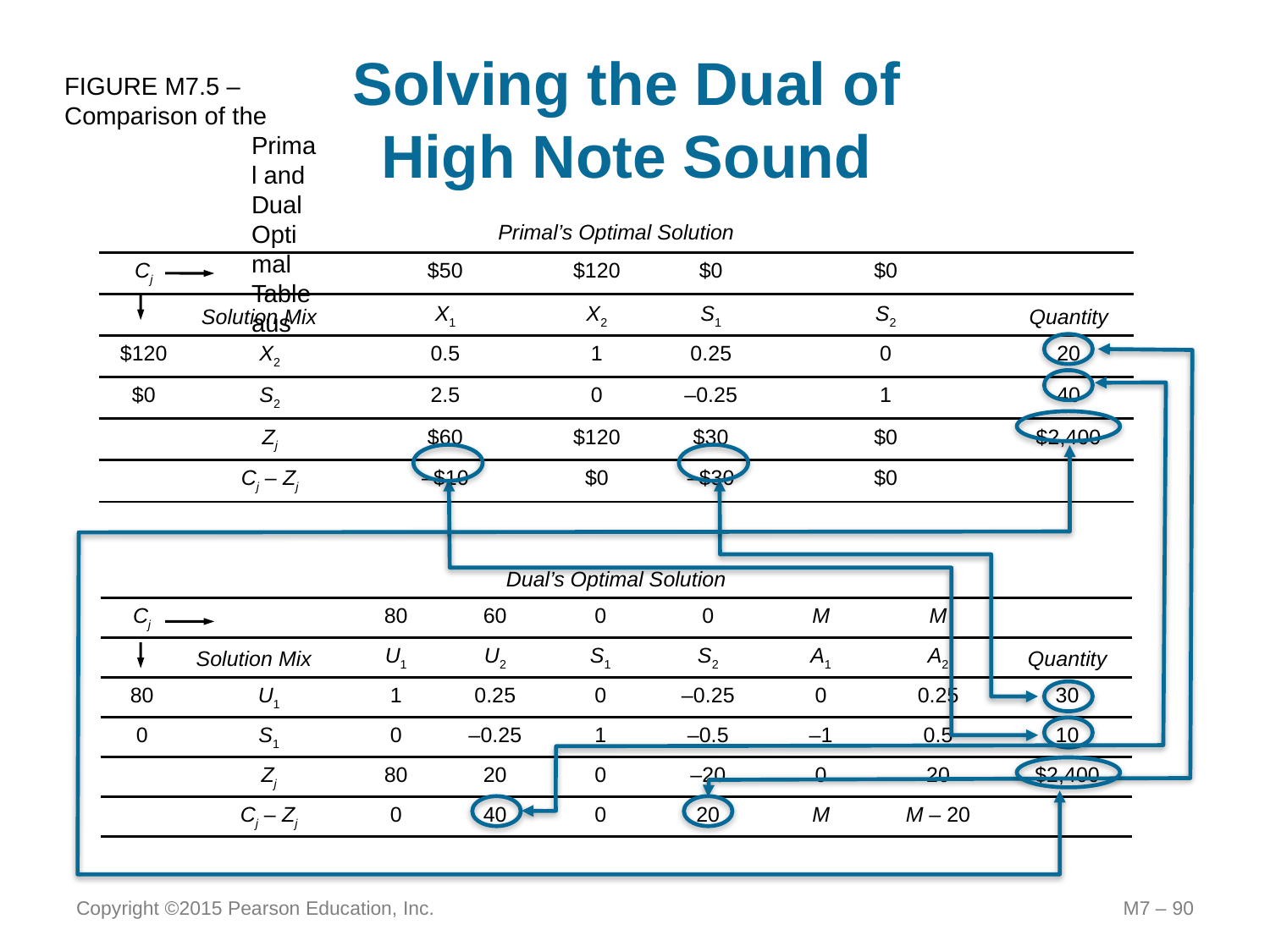

# Solving the Dual of High Note Sound
FIGURE M7.5 –
Comparison of the Primal and Dual Optimal Tableaus
| Primal’s Optimal Solution |  |  |  |  |  |  |
| --- | --- | --- | --- | --- | --- | --- |
| Cj |  | $50 | $120 | $0 | $0 |  |
|  | Solution Mix | X1 | X2 | S1 | S2 | Quantity |
| $120 | X2 | 0.5 | 1 | 0.25 | 0 | 20 |
| $0 | S2 | 2.5 | 0 | –0.25 | 1 | 40 |
|  | Zj | $60 | $120 | $30 | $0 | $2,400 |
|  | Cj – Zj | –$10 | $0 | –$30 | $0 |  |

| Dual’s Optimal Solution |  |  |  |  |  |  |  |  |
| --- | --- | --- | --- | --- | --- | --- | --- | --- |
| Cj |  | 80 | 60 | 0 | 0 | M | M |  |
|  | Solution Mix | U1 | U2 | S1 | S2 | A1 | A2 | Quantity |
| 80 | U1 | 1 | 0.25 | 0 | –0.25 | 0 | 0.25 | 30 |
| 0 | S1 | 0 | –0.25 | 1 | –0.5 | –1 | 0.5 | 10 |
|  | Zj | 80 | 20 | 0 | –20 | 0 | 20 | $2,400 |
|  | Cj – Zj | 0 | 40 | 0 | 20 | M | M – 20 |  |

Copyright ©2015 Pearson Education, Inc.
M7 – 90